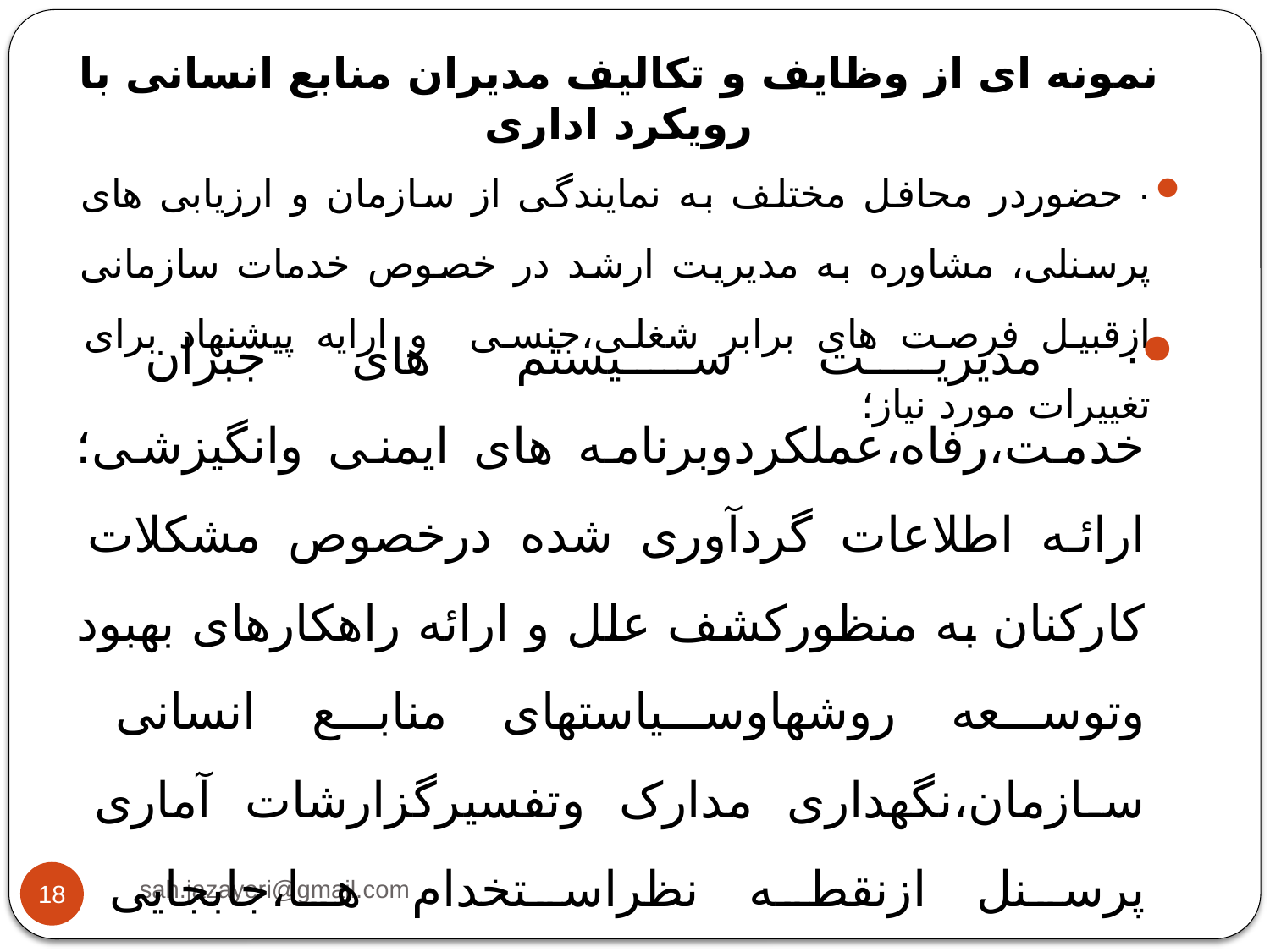

# نمونه ای از وظایف و تکالیف مدیران منابع انسانی با رویکرد اداری
· حضوردر محافل مختلف به نمایندگی از سازمان و ارزیابی های پرسنلی، مشاوره به مدیریت ارشد در خصوص خدمات سازمانی ازقبیل فرصت های برابر شغلی،جنسی  و ارایه پیشنهاد برای تغییرات مورد نیاز؛
· مدیریت سیستم های جبران خدمت،رفاه،عملکردوبرنامه های ایمنی وانگیزشی؛ارائه اطلاعات گردآوری شده درخصوص مشکلات کارکنان به منظورکشف علل و ارائه راهکارهای بهبود وتوسعه روشهاوسیاستهای منابع انسانی سازمان،نگهداری مدارک وتفسیرگزارشات آماری پرسنل ازنقطه نظراستخدام ها،جابجایی ها،تشویقات،نرخ عدم حضورکارکنان؛
sah.jazayeri@gmail.com
18